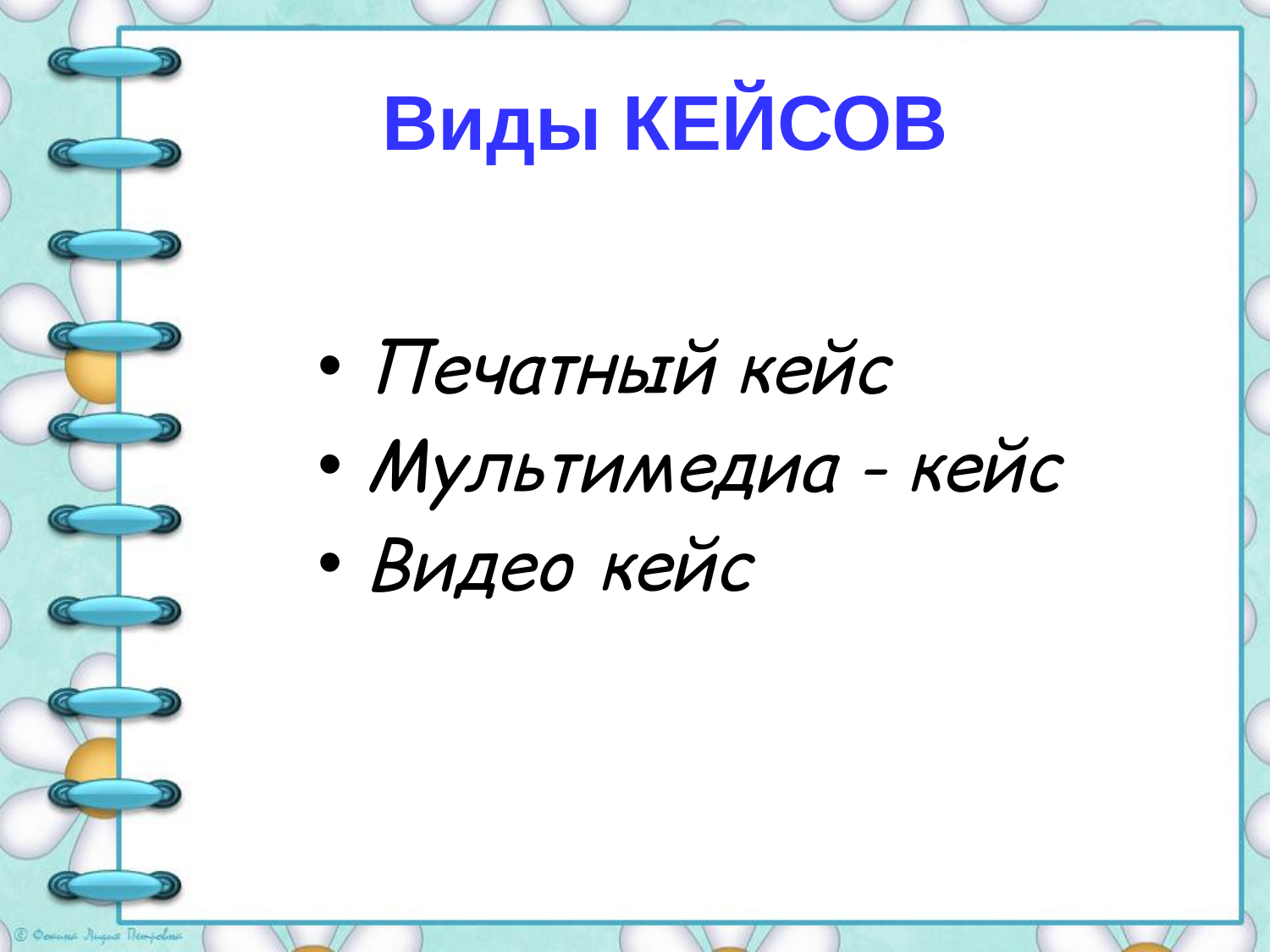

Виды КЕЙСОВ
Печатный кейс
Мультимедиа - кейс
Видео кейс